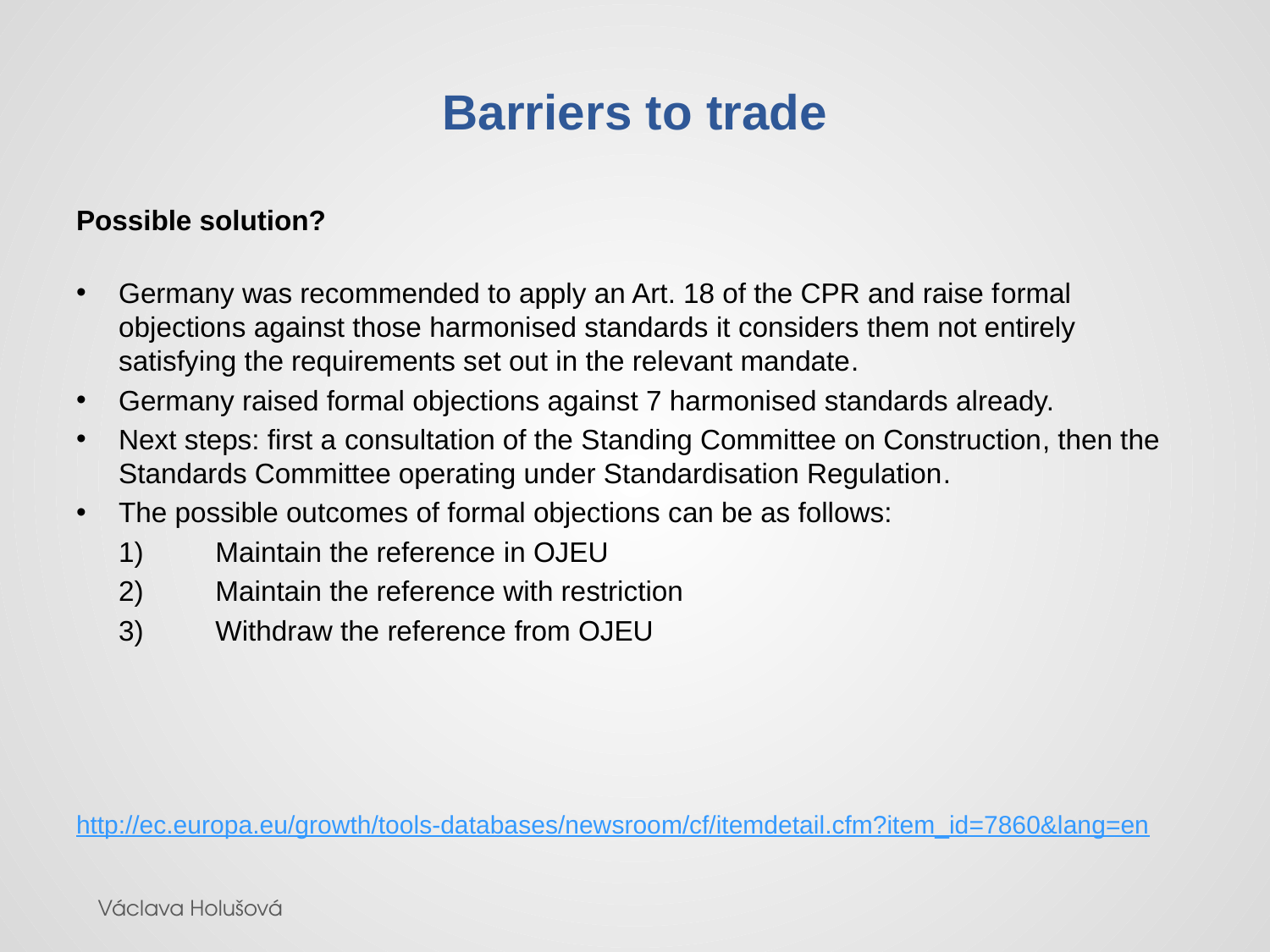

# Barriers to trade
Possible solution?

Germany was recommended to apply an Art. 18 of the CPR and raise formal objections against those harmonised standards it considers them not entirely satisfying the requirements set out in the relevant mandate.
Germany raised formal objections against 7 harmonised standards already.
Next steps: first a consultation of the Standing Committee on Construction, then the Standards Committee operating under Standardisation Regulation.
The possible outcomes of formal objections can be as follows:
	1)	Maintain the reference in OJEU
	2)	Maintain the reference with restriction
	3)	Withdraw the reference from OJEU

http://ec.europa.eu/growth/tools-databases/newsroom/cf/itemdetail.cfm?item_id=7860&lang=en

Václava Holušová